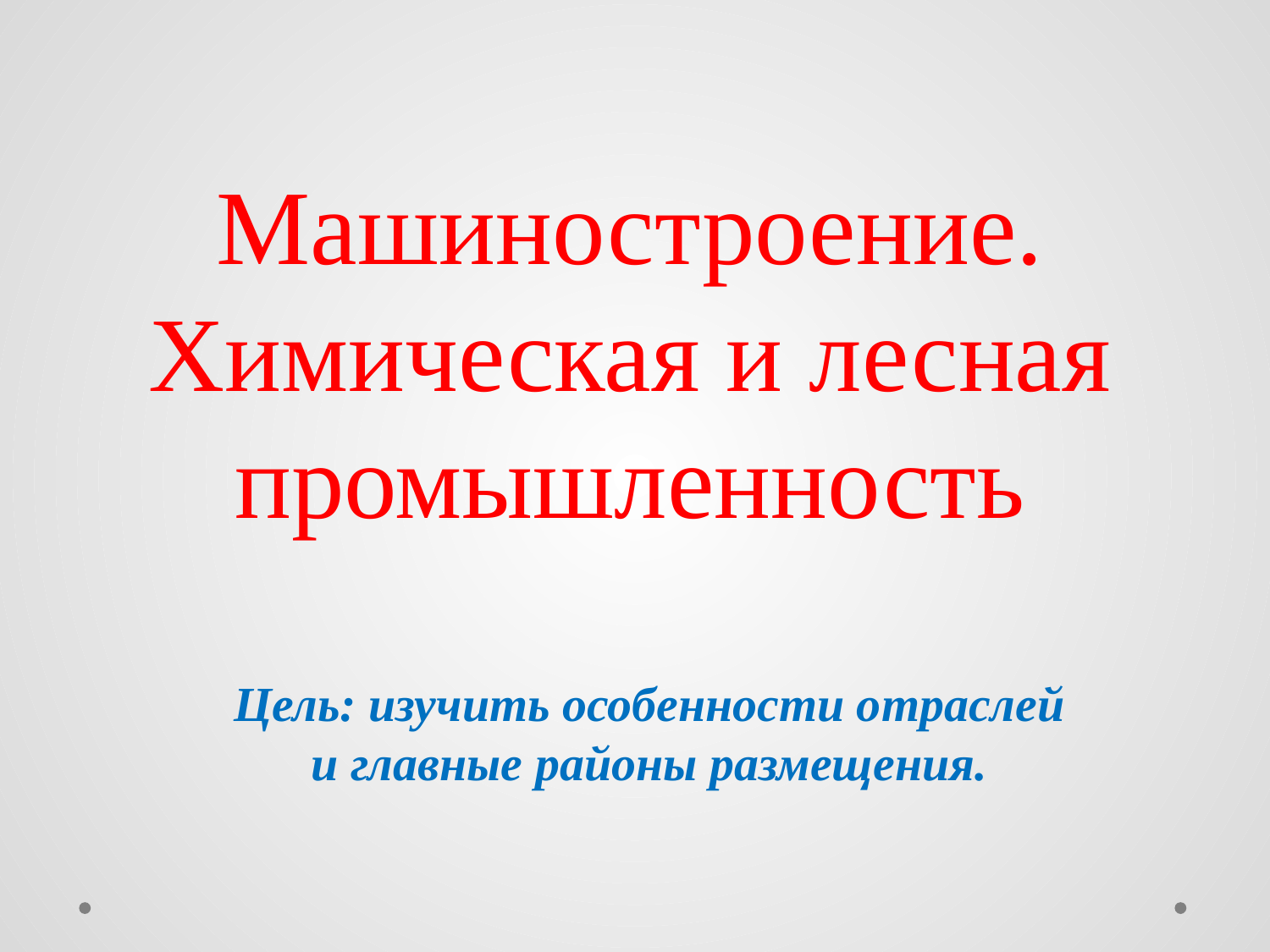

# Машиностроение. Химическая и лесная промышленность
Цель: изучить особенности отраслей и главные районы размещения.